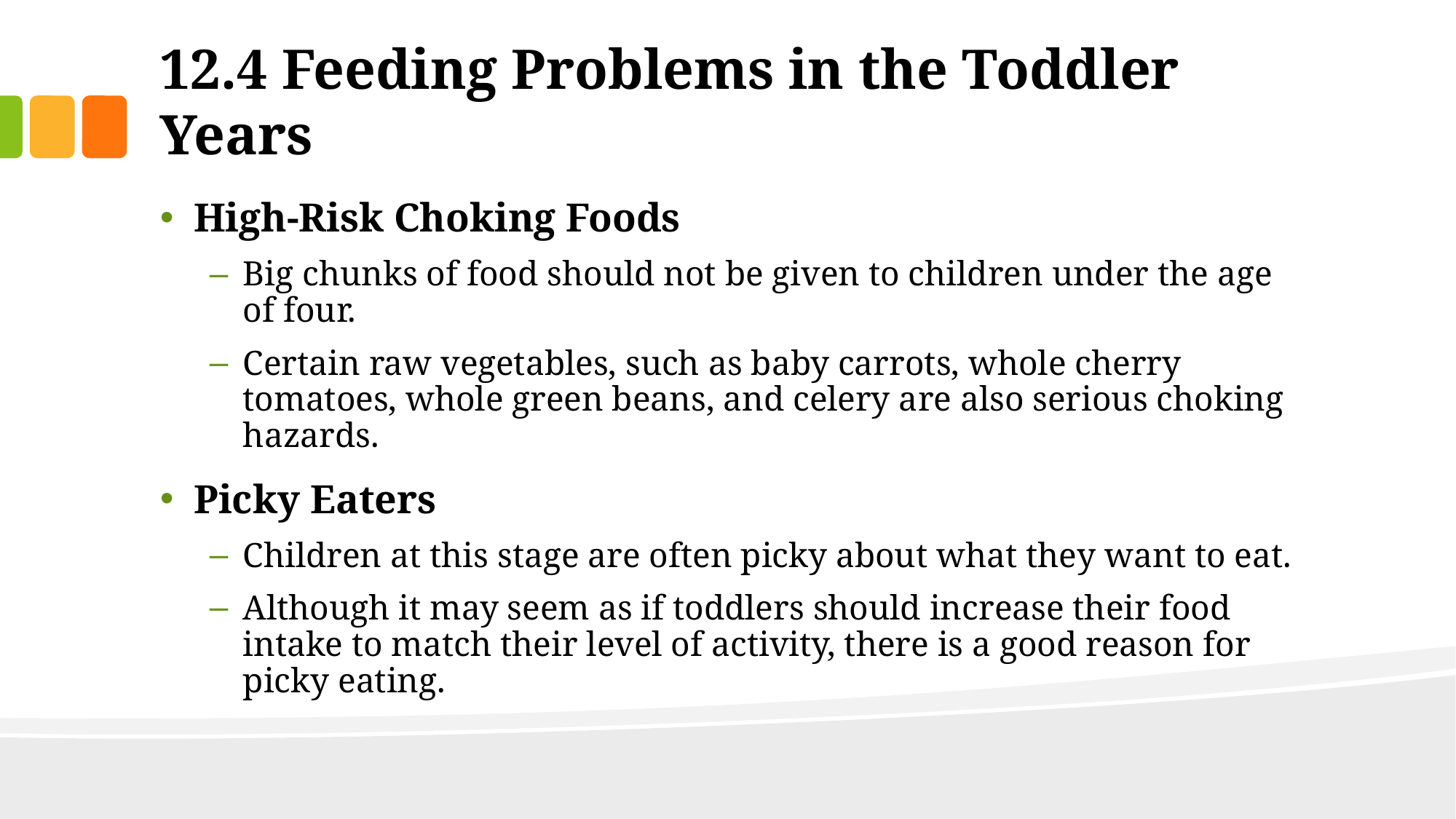

# 12.4 Feeding Problems in the Toddler Years
High-Risk Choking Foods
Big chunks of food should not be given to children under the age of four.
Certain raw vegetables, such as baby carrots, whole cherry tomatoes, whole green beans, and celery are also serious choking hazards.
Picky Eaters
Children at this stage are often picky about what they want to eat.
Although it may seem as if toddlers should increase their food intake to match their level of activity, there is a good reason for picky eating.